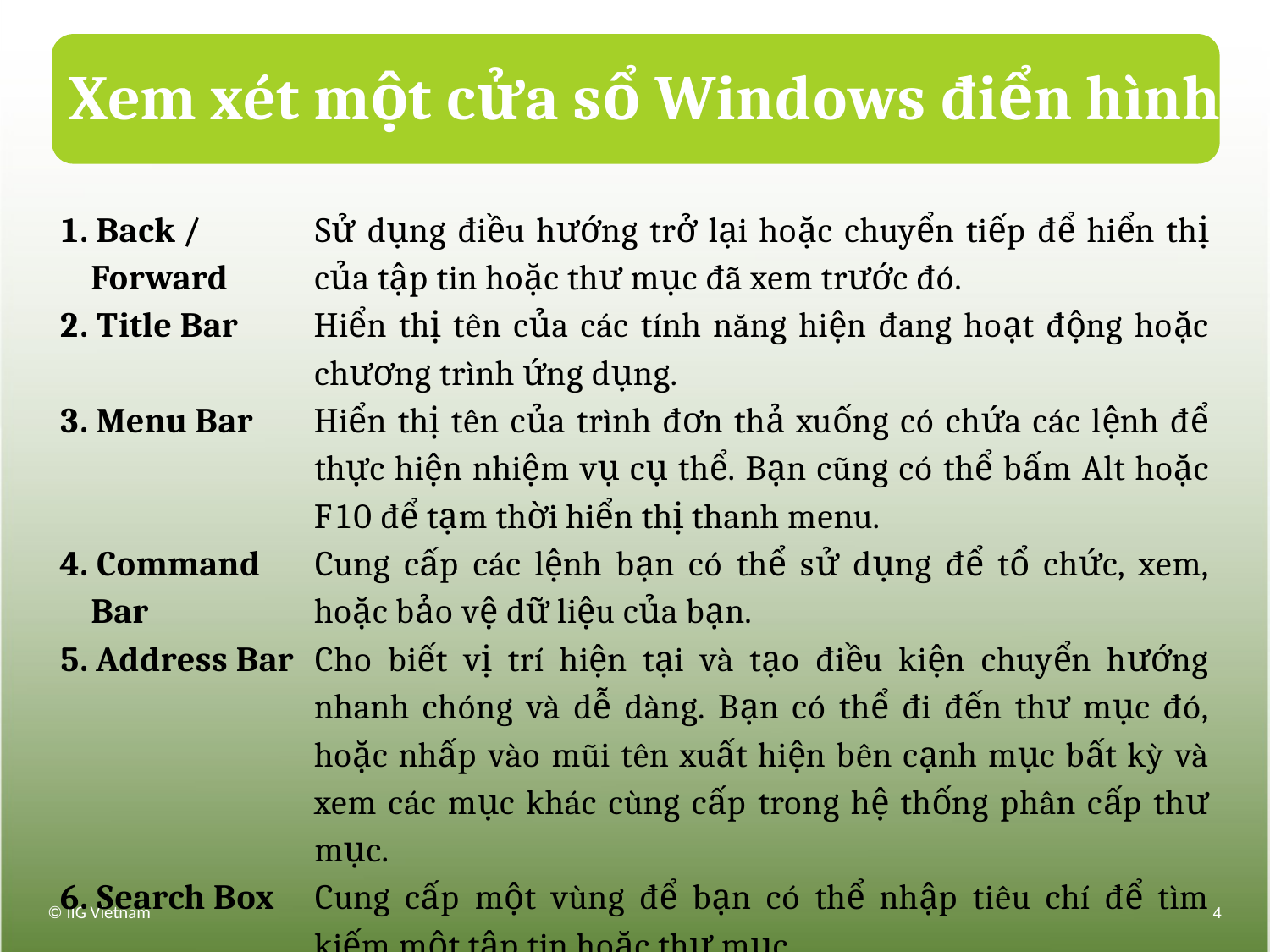

# Xem xét một cửa sổ Windows điển hình
| 1. Back / Forward | Sử dụng điều hướng trở lại hoặc chuyển tiếp để hiển thị của tập tin hoặc thư mục đã xem trước đó. |
| --- | --- |
| 2. Title Bar | Hiển thị tên của các tính năng hiện đang hoạt động hoặc chương trình ứng dụng. |
| 3. Menu Bar | Hiển thị tên của trình đơn thả xuống có chứa các lệnh để thực hiện nhiệm vụ cụ thể. Bạn cũng có thể bấm Alt hoặc F10 để tạm thời hiển thị thanh menu. |
| 4. Command Bar | Cung cấp các lệnh bạn có thể sử dụng để tổ chức, xem, hoặc bảo vệ dữ liệu của bạn. |
| 5. Address Bar | Cho biết vị trí hiện tại và tạo điều kiện chuyển hướng nhanh chóng và dễ dàng. Bạn có thể đi đến thư mục đó, hoặc nhấp vào mũi tên xuất hiện bên cạnh mục bất kỳ và xem các mục khác cùng cấp trong hệ thống phân cấp thư mục. |
| 6. Search Box | Cung cấp một vùng để bạn có thể nhập tiêu chí để tìm kiếm một tập tin hoặc thư mục. |
© IIG Vietnam
4